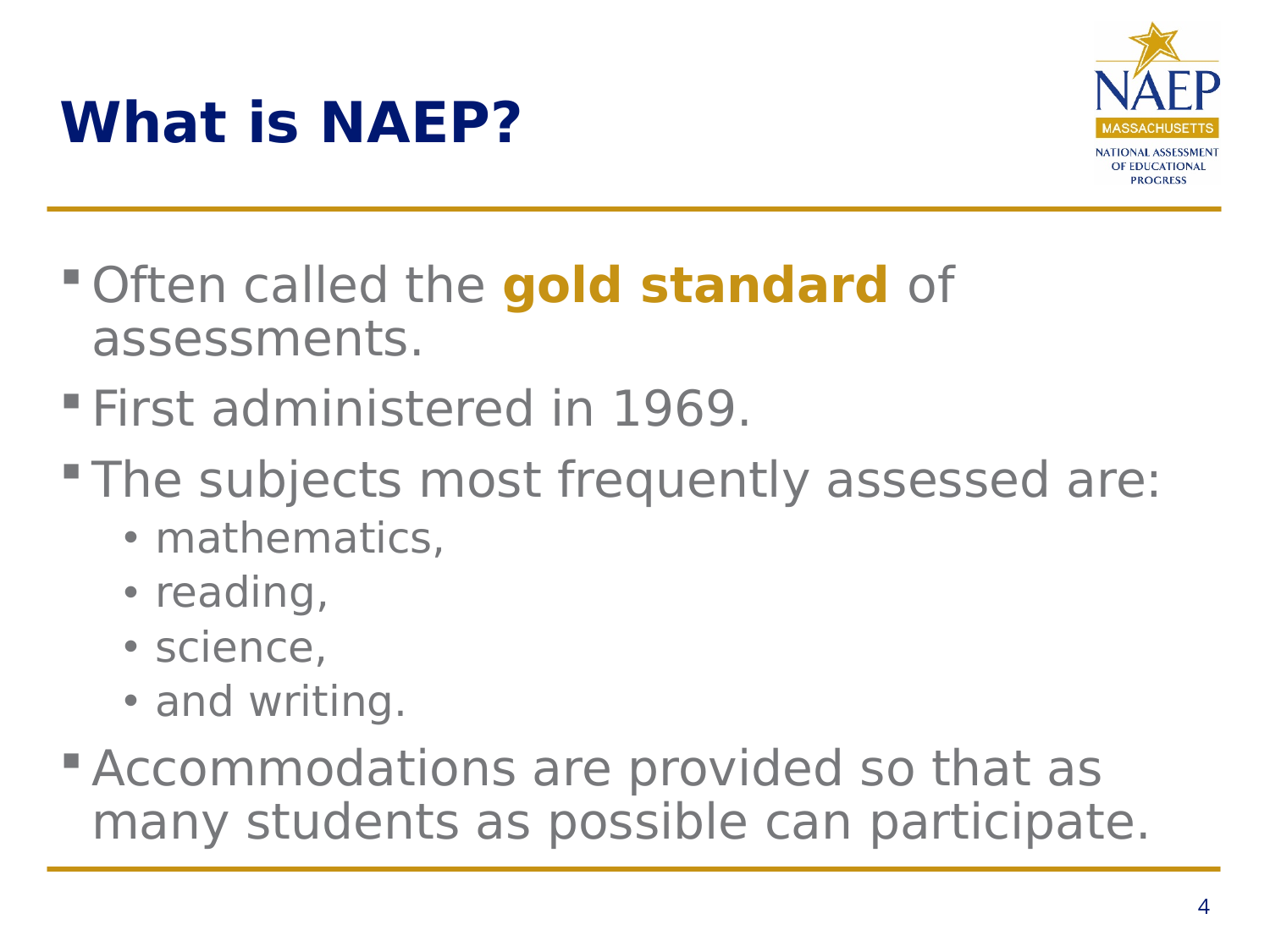

# What is NAEP?
Often called the gold standard of assessments.
First administered in 1969.
The subjects most frequently assessed are:
mathematics,
reading,
science,
and writing.
Accommodations are provided so that as many students as possible can participate.
4